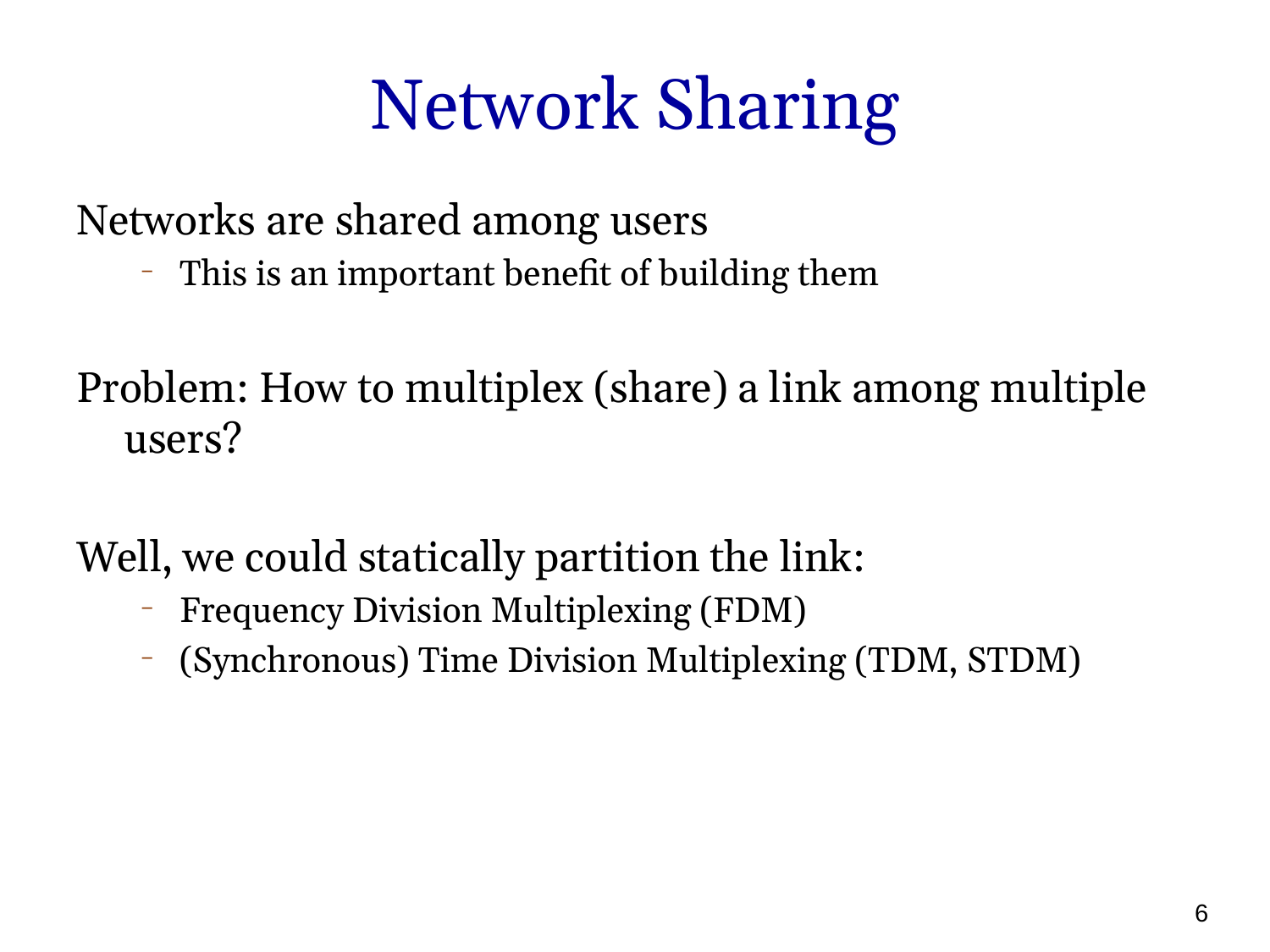

# Network Sharing
Networks are shared among users
This is an important benefit of building them

Problem: How to multiplex (share) a link among multiple users?

Well, we could statically partition the link:
Frequency Division Multiplexing (FDM)
(Synchronous) Time Division Multiplexing (TDM, STDM)
 6